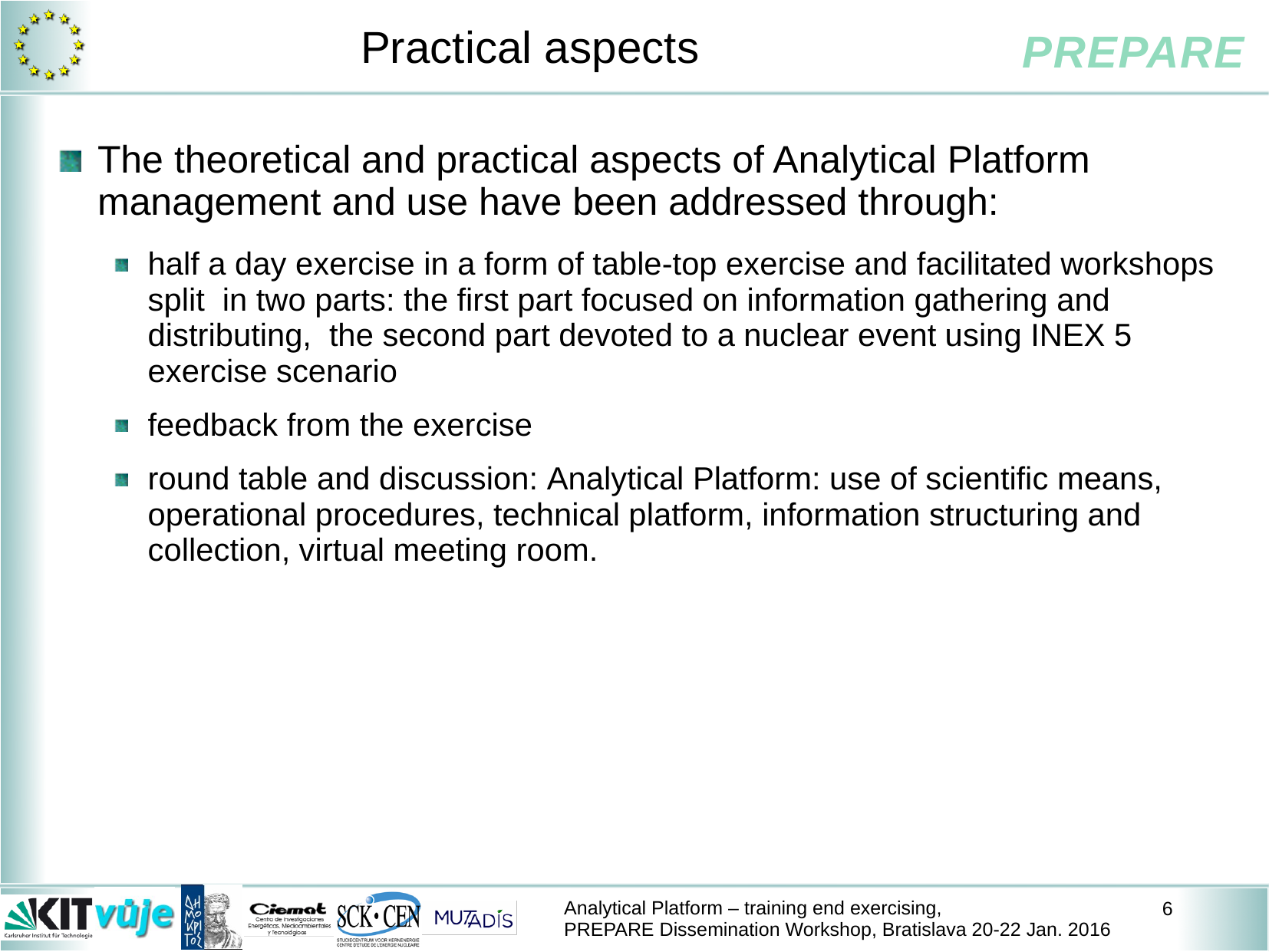

# Practical aspects
The theoretical and practical aspects of Analytical Platform management and use have been addressed through:
half a day exercise in a form of table-top exercise and facilitated workshops split  in two parts: the first part focused on information gathering and distributing,  the second part devoted to a nuclear event using INEX 5 exercise scenario
feedback from the exercise
round table and discussion: Analytical Platform: use of scientific means, operational procedures, technical platform, information structuring and collection, virtual meeting room.